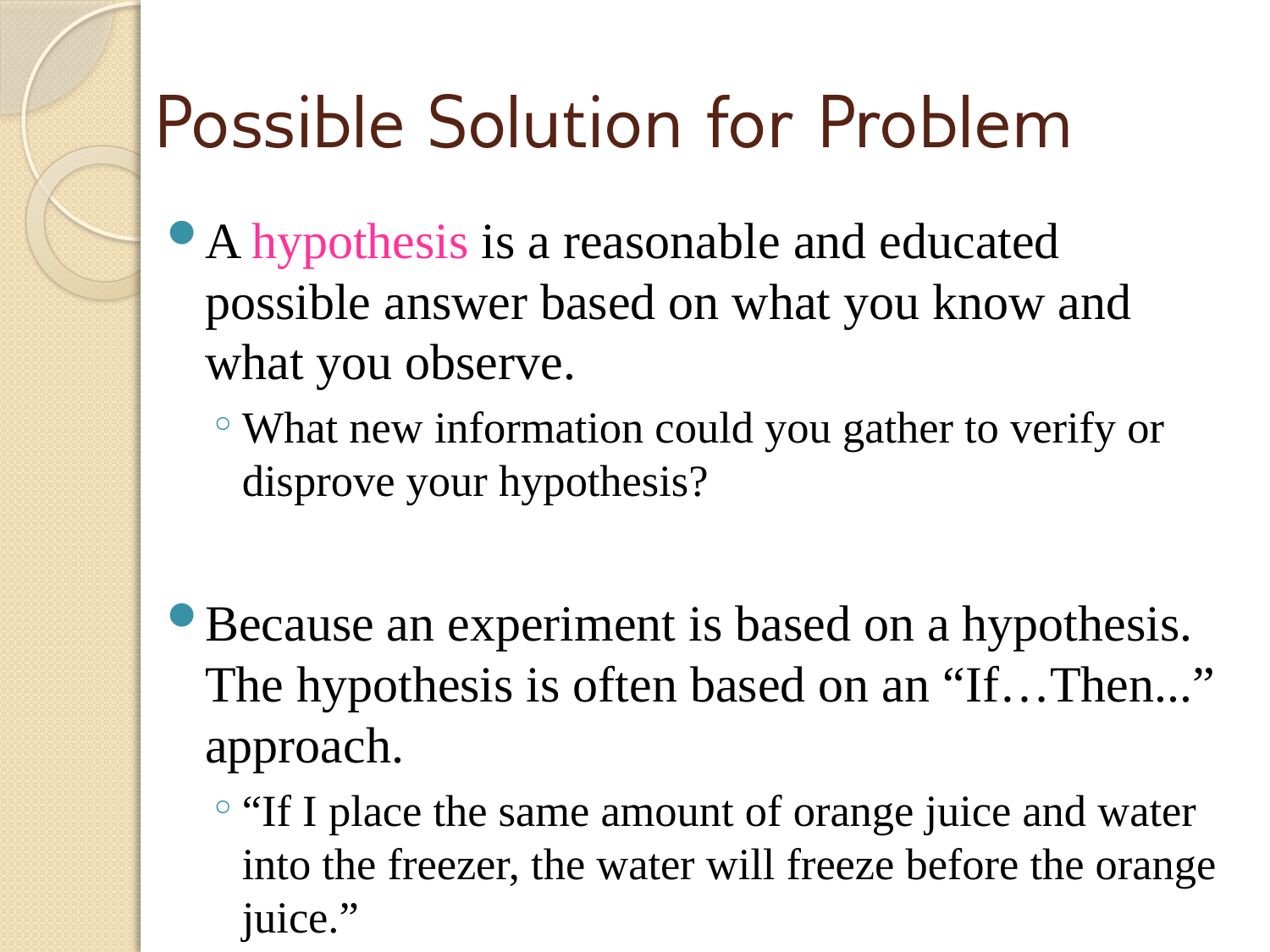

# Possible Solution for Problem
A hypothesis is a reasonable and educated possible answer based on what you know and what you observe.
What new information could you gather to verify or disprove your hypothesis?

Because an experiment is based on a hypothesis. The hypothesis is often based on an “If…Then...” approach.
“If I place the same amount of orange juice and water into the freezer, the water will freeze before the orange juice.”